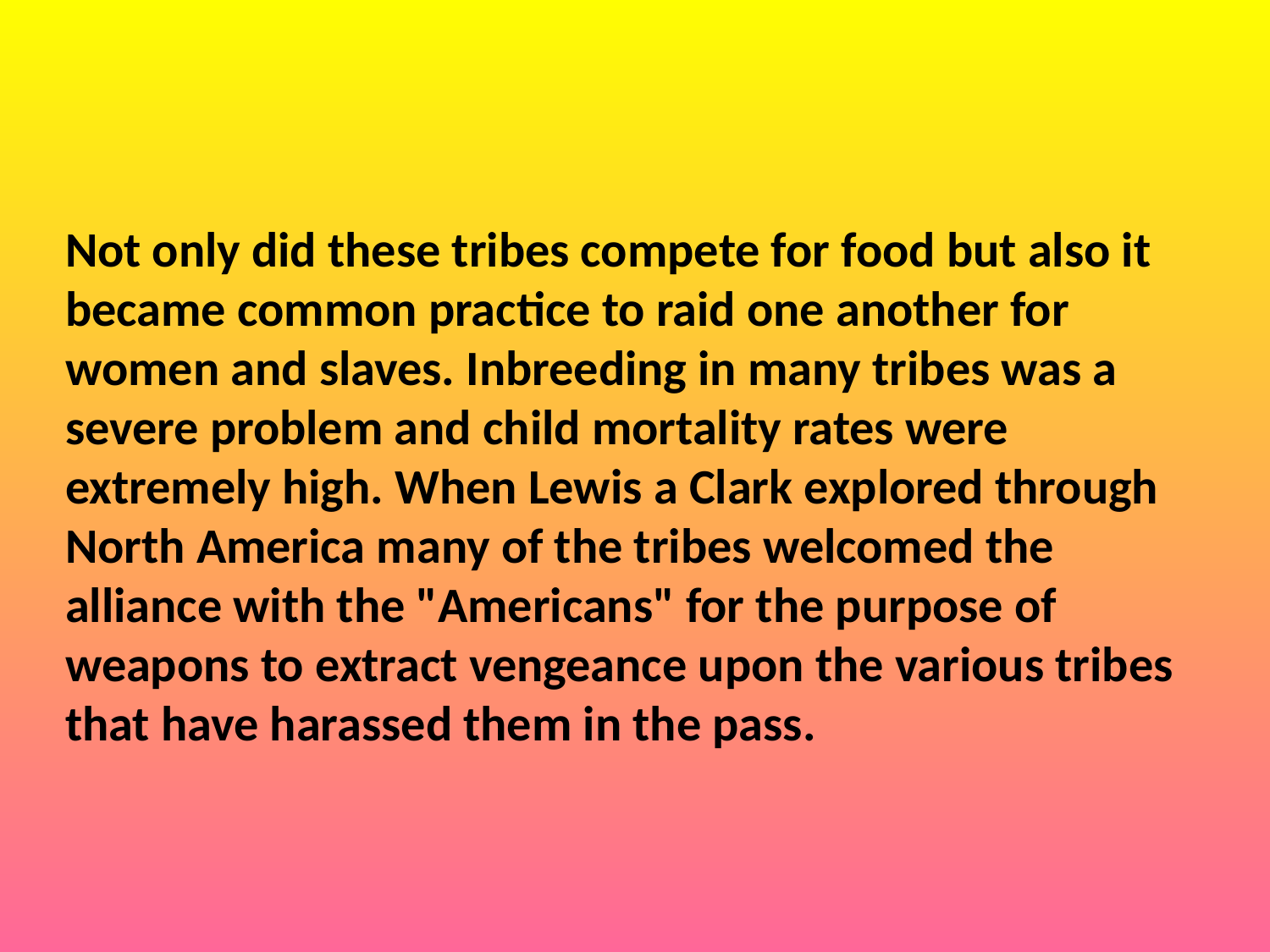

Not only did these tribes compete for food but also it became common practice to raid one another for women and slaves. Inbreeding in many tribes was a severe problem and child mortality rates were extremely high. When Lewis a Clark explored through North America many of the tribes welcomed the alliance with the "Americans" for the purpose of weapons to extract vengeance upon the various tribes that have harassed them in the pass.